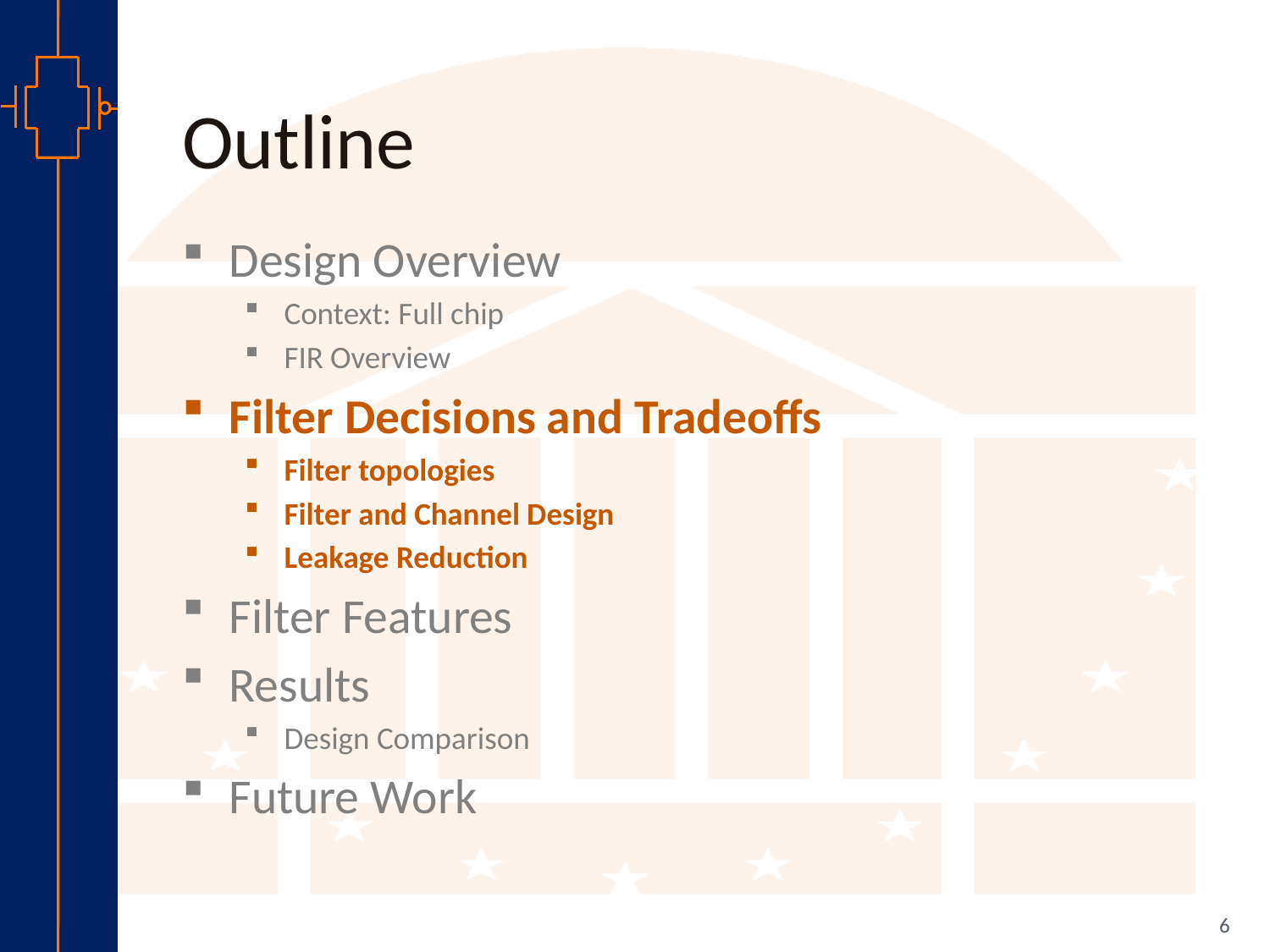

# Outline
Design Overview
Context: Full chip
FIR Overview
Filter Decisions and Tradeoffs
Filter topologies
Filter and Channel Design
Leakage Reduction
Filter Features
Results
Design Comparison
Future Work
6